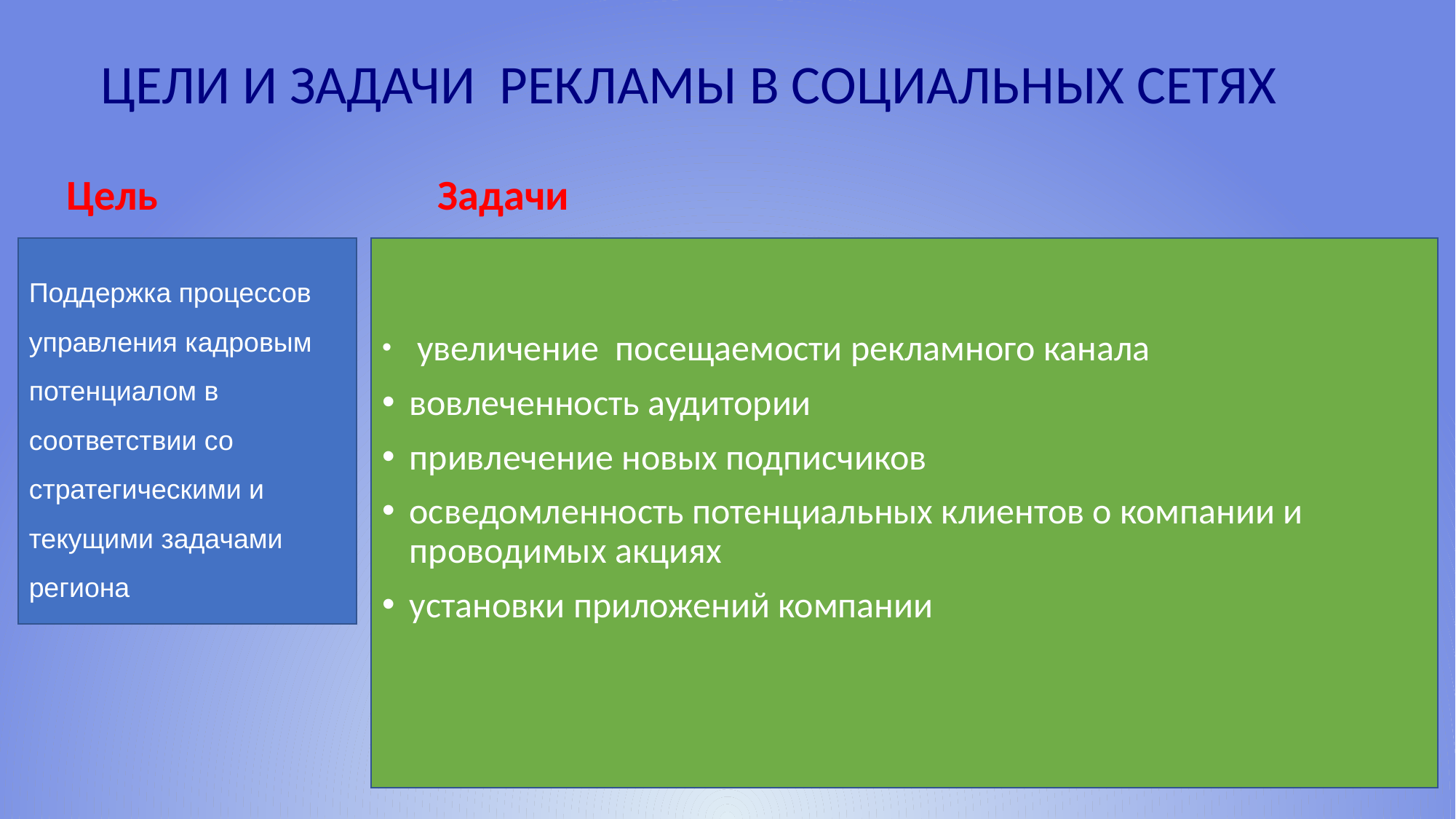

# ЦЕЛИ И ЗАДАЧИ  РЕКЛАМЫ В СОЦИАЛЬНЫХ СЕТЯХ
Цель
Задачи
 увеличение  посещаемости рекламного канала
вовлеченность аудитории
привлечение новых подписчиков
осведомленность потенциальных клиентов о компании и проводимых акциях
установки приложений компании

Поддержка процессов управления кадровым потенциалом в соответствии со стратегическими и текущими задачами региона